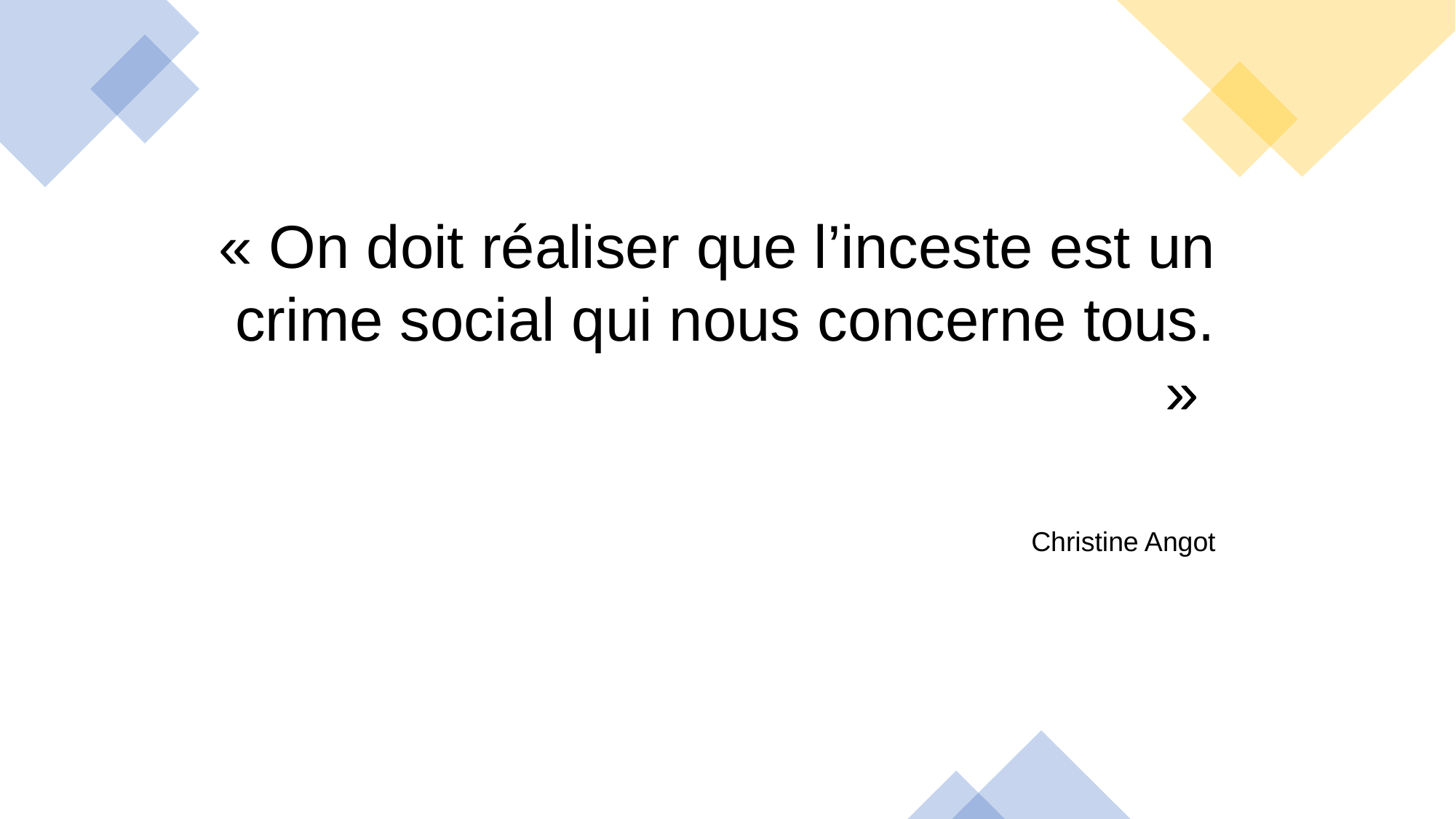

« On doit réaliser que l’inceste est un crime social qui nous concerne tous. »

Christine Angot